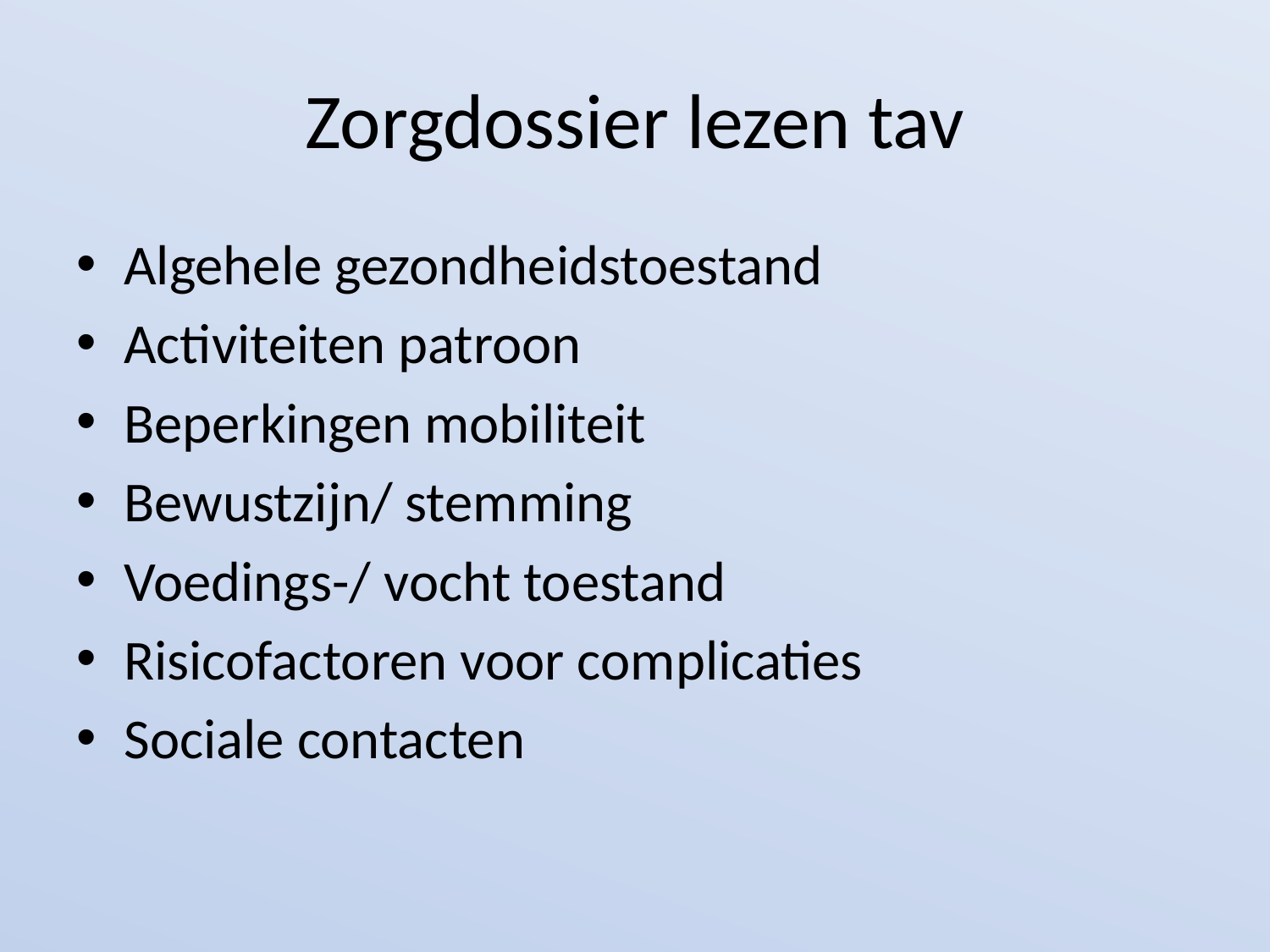

# Zorgdossier lezen tav
Algehele gezondheidstoestand
Activiteiten patroon
Beperkingen mobiliteit
Bewustzijn/ stemming
Voedings-/ vocht toestand
Risicofactoren voor complicaties
Sociale contacten